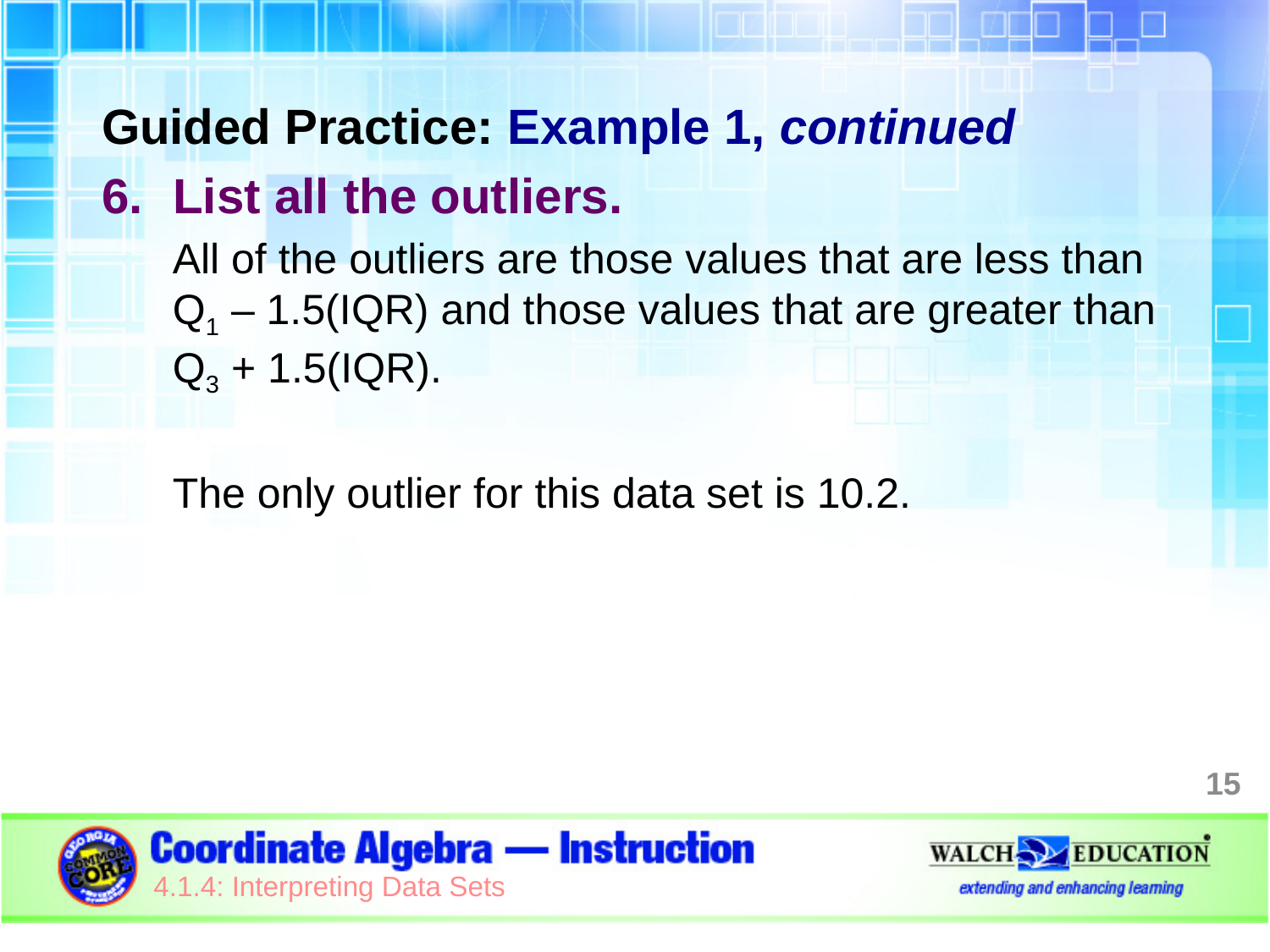

Guided Practice: Example 1, continued
List all the outliers.
All of the outliers are those values that are less than Q1 – 1.5(IQR) and those values that are greater than Q3 + 1.5(IQR).

The only outlier for this data set is 10.2.

15
4.1.4: Interpreting Data Sets